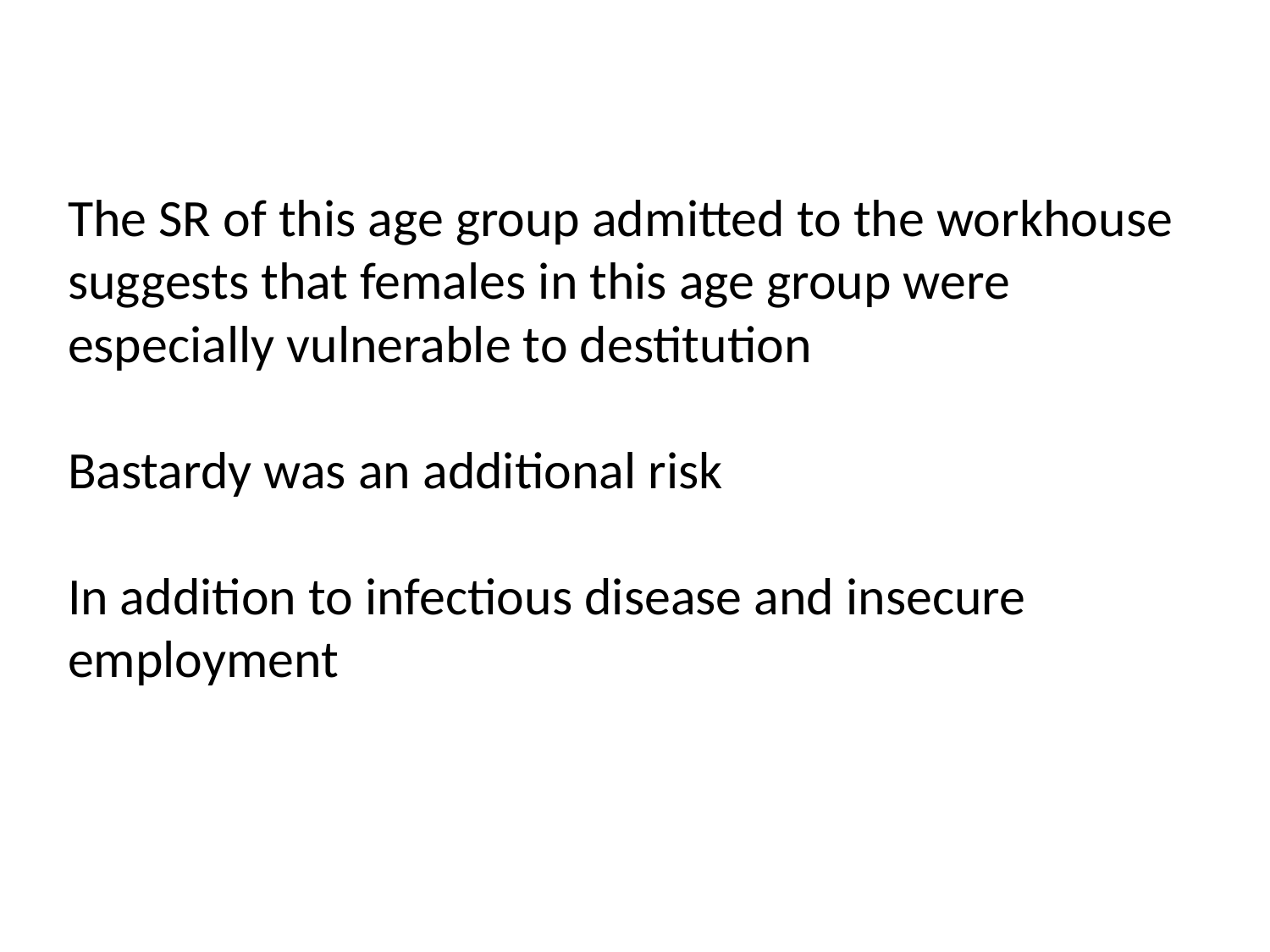

# The SR of this age group admitted to the workhouse suggests that females in this age group were especially vulnerable to destitution Bastardy was an additional risk In addition to infectious disease and insecure employment